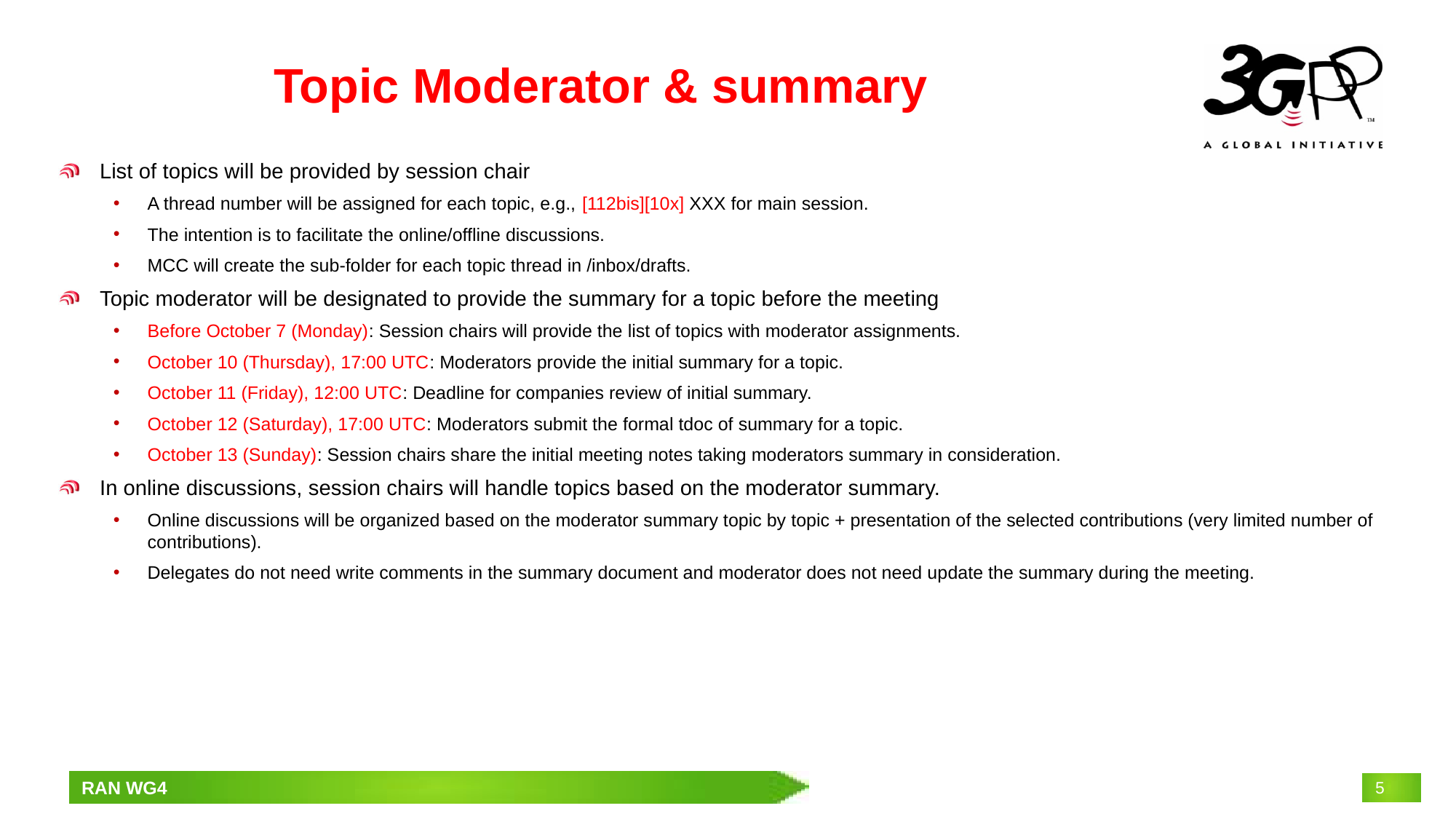

# Topic Moderator & summary
List of topics will be provided by session chair
A thread number will be assigned for each topic, e.g., [112bis][10x] XXX for main session.
The intention is to facilitate the online/offline discussions.
MCC will create the sub-folder for each topic thread in /inbox/drafts.
Topic moderator will be designated to provide the summary for a topic before the meeting
Before October 7 (Monday): Session chairs will provide the list of topics with moderator assignments.
October 10 (Thursday), 17:00 UTC: Moderators provide the initial summary for a topic.
October 11 (Friday), 12:00 UTC: Deadline for companies review of initial summary.
October 12 (Saturday), 17:00 UTC: Moderators submit the formal tdoc of summary for a topic.
October 13 (Sunday): Session chairs share the initial meeting notes taking moderators summary in consideration.
In online discussions, session chairs will handle topics based on the moderator summary.
Online discussions will be organized based on the moderator summary topic by topic + presentation of the selected contributions (very limited number of contributions).
Delegates do not need write comments in the summary document and moderator does not need update the summary during the meeting.